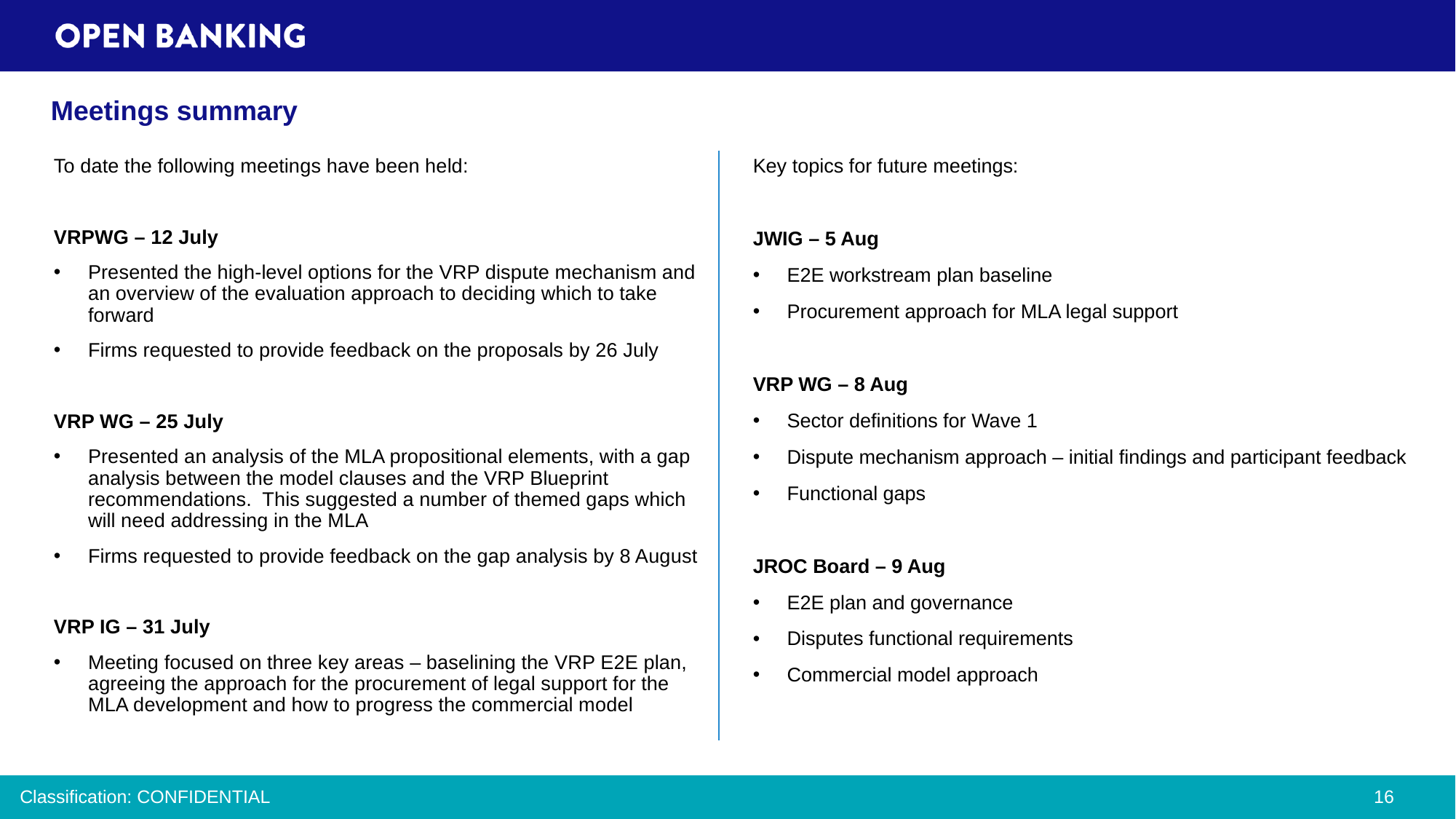

# Meetings summary
To date the following meetings have been held:

VRPWG – 12 July
Presented the high-level options for the VRP dispute mechanism and an overview of the evaluation approach to deciding which to take forward
Firms requested to provide feedback on the proposals by 26 July

VRP WG – 25 July
Presented an analysis of the MLA propositional elements, with a gap analysis between the model clauses and the VRP Blueprint recommendations.  This suggested a number of themed gaps which will need addressing in the MLA
Firms requested to provide feedback on the gap analysis by 8 August

VRP IG – 31 July
Meeting focused on three key areas – baselining the VRP E2E plan, agreeing the approach for the procurement of legal support for the MLA development and how to progress the commercial model
Key topics for future meetings:

JWIG – 5 Aug
E2E workstream plan baseline
Procurement approach for MLA legal support

VRP WG – 8 Aug
Sector definitions for Wave 1
Dispute mechanism approach – initial findings and participant feedback
Functional gaps

JROC Board – 9 Aug
E2E plan and governance
Disputes functional requirements
Commercial model approach
Classification: CONFIDENTIAL
16